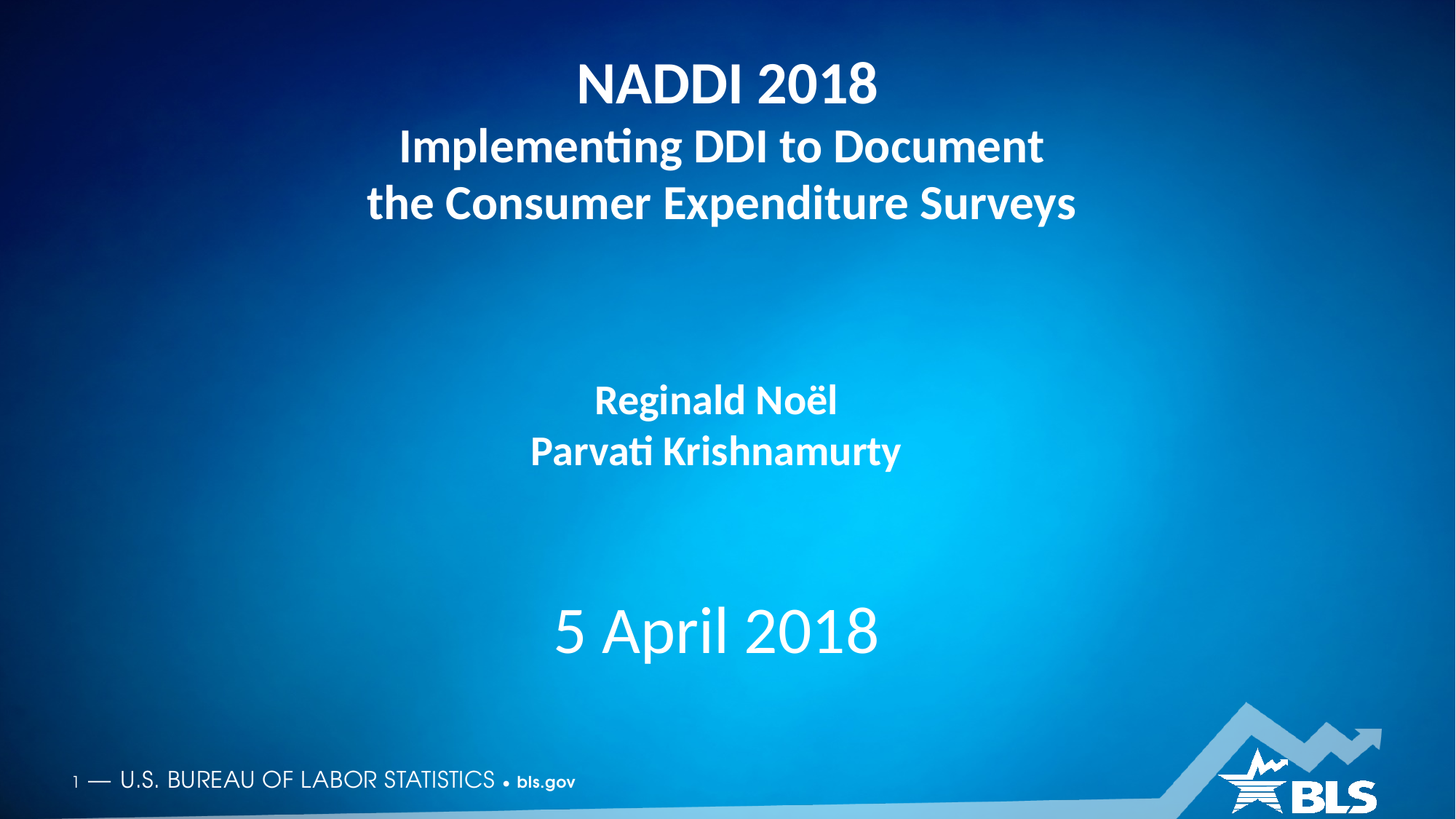

# NADDI 2018 Implementing DDI to Document the Consumer Expenditure Surveys

Reginald Noël
Parvati Krishnamurty

5 April 2018